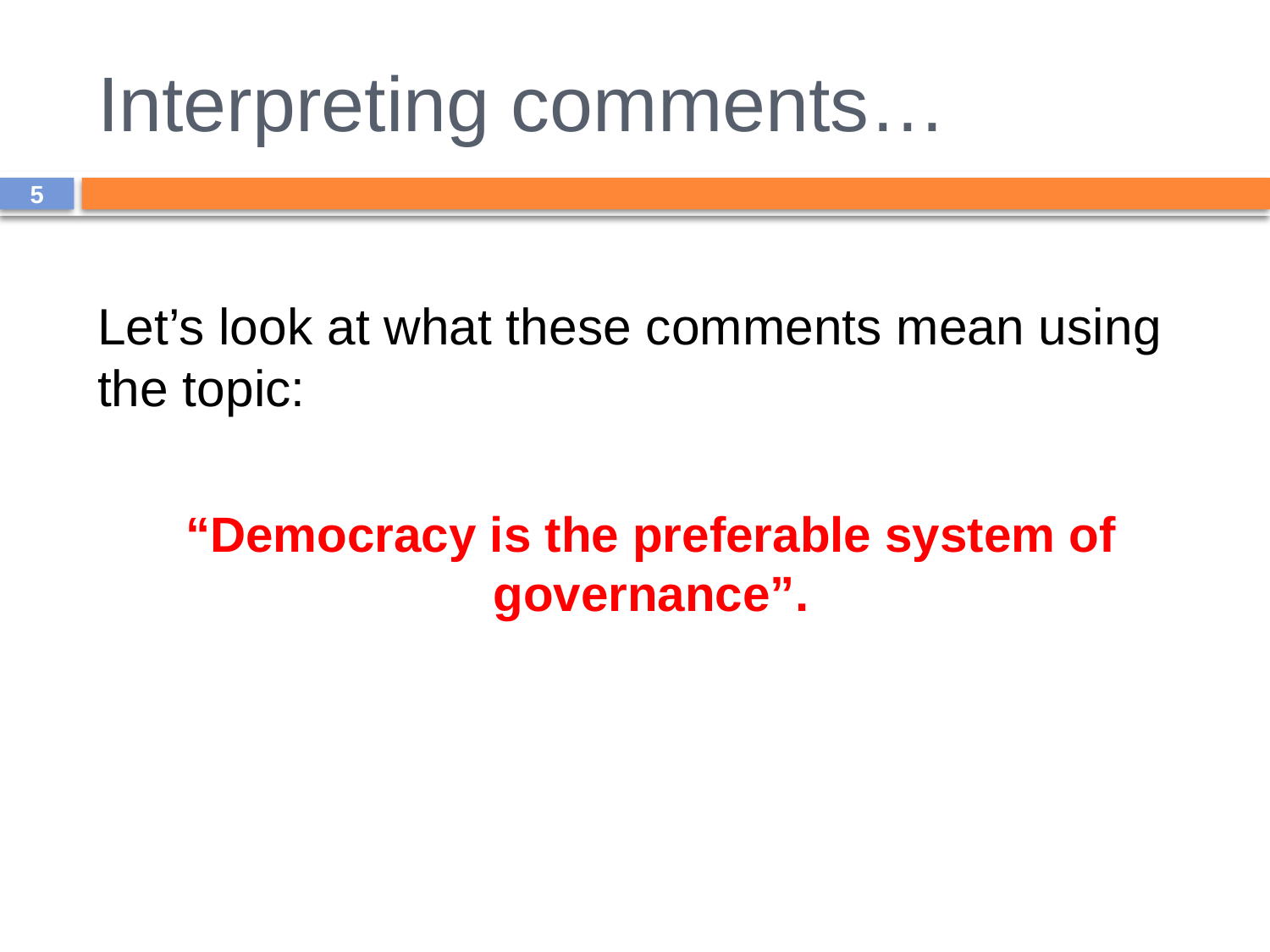

# Interpreting comments…
5
Let’s look at what these comments mean using the topic:

“Democracy is the preferable system of governance”.